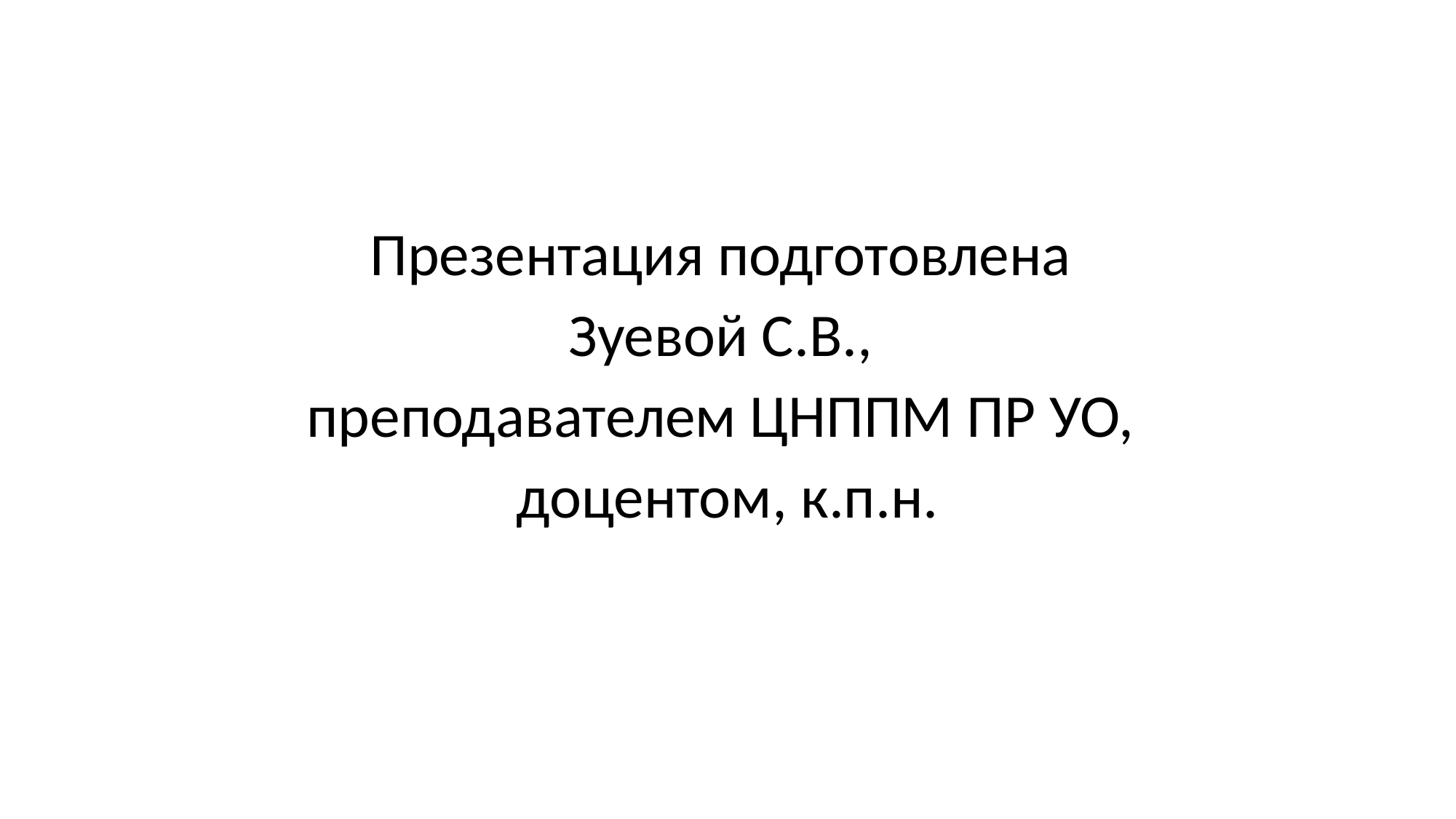

#
Презентация подготовлена
Зуевой С.В.,
преподавателем ЦНППМ ПР УО,
доцентом, к.п.н.